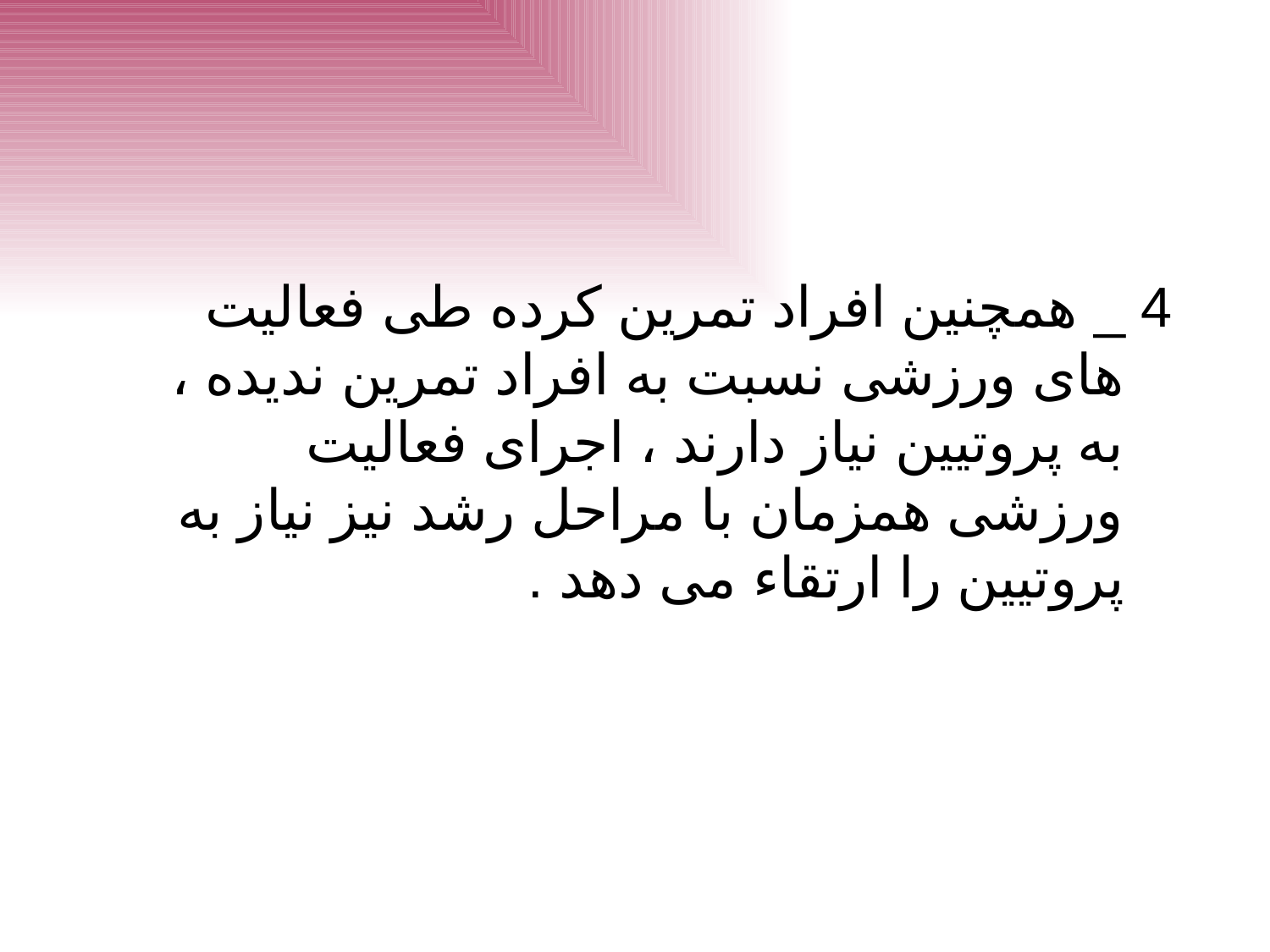

4 _ همچنین افراد تمرین کرده طی فعالیت های ورزشی نسبت به افراد تمرین ندیده ، به پروتیین نیاز دارند ، اجرای فعالیت ورزشی همزمان با مراحل رشد نیز نیاز به پروتیین را ارتقاء می دهد .